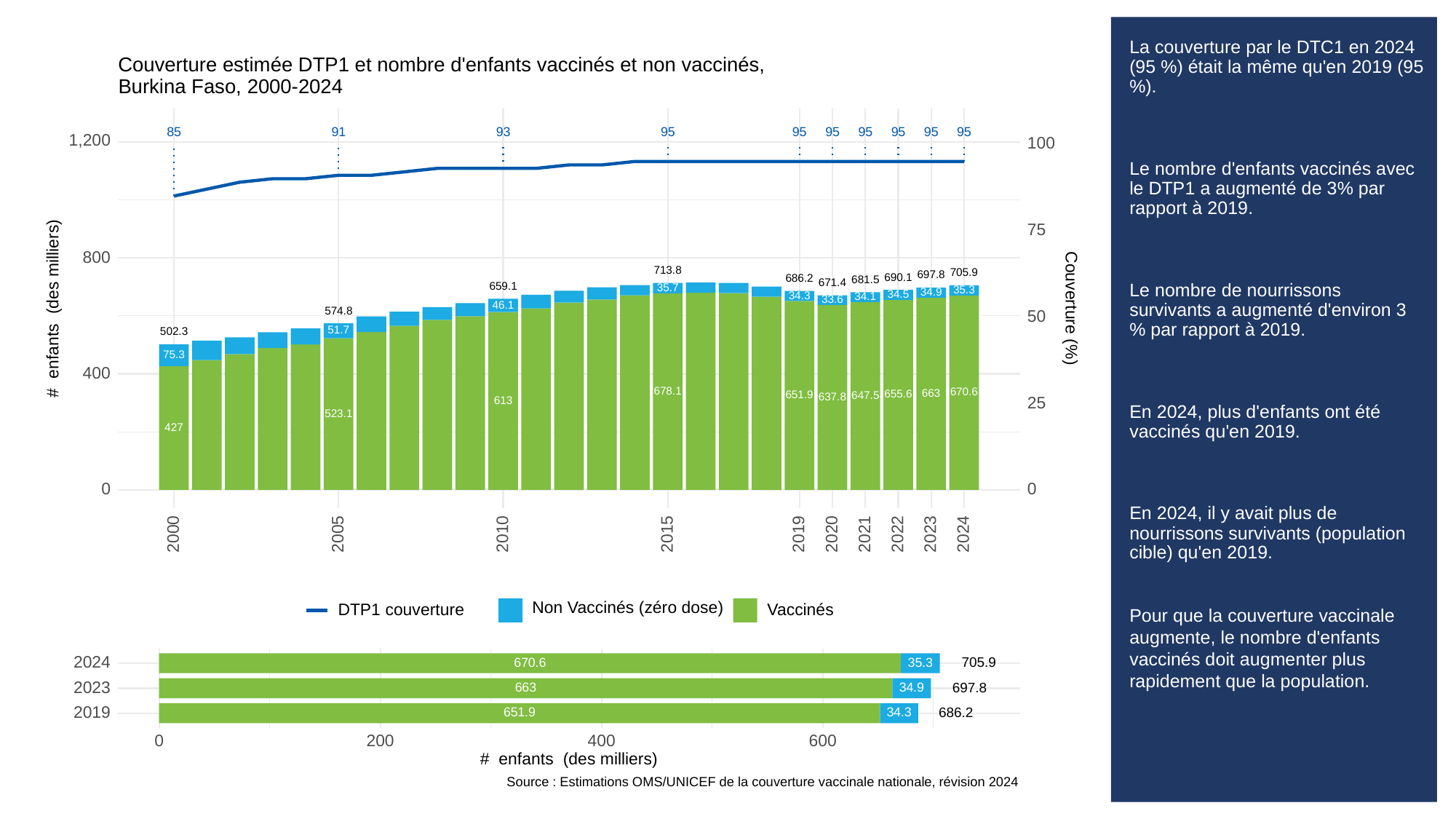

# La couverture par le DTC1 en 2024 (95 %) était la même qu'en 2019 (95 %).

Le nombre d'enfants vaccinés avec le DTP1 a augmenté de 3% par rapport à 2019.

Le nombre de nourrissons survivants a augmenté d'environ 3 % par rapport à 2019.

En 2024, plus d'enfants ont été vaccinés qu'en 2019.

En 2024, il y avait plus de nourrissons survivants (population cible) qu'en 2019.

Pour que la couverture vaccinale augmente, le nombre d'enfants vaccinés doit augmenter plus rapidement que la population.

Couverture estimée DTP1 et nombre d'enfants vaccinés et non vaccinés,
Burkina Faso, 2000-2024

93
85
91
95
95
95
95
95
95
95
1,200
100

75
800

713.8
705.9
697.8
690.1
686.2
681.5
671.4

659.1

35.7

35.3

34.9

34.5

34.3

34.1

33.6

#  enfants  (des milliers)
Couverture (%)

46.1

574.8

50

51.7
502.3

75.3

400

678.1
670.6
663
655.6
651.9
647.5
637.8
613
25
523.1
427

0
0

2023
2000
2005
2010
2015
2019
2020
2021
2022
2024

Non Vaccinés (zéro dose)
Vaccinés
DTP1 couverture

2024
705.9
35.3
670.6

2023
697.8
663
34.9

2019
686.2
34.3
651.9

0
200
400
600
#  enfants  (des milliers)
Source : Estimations OMS/UNICEF de la couverture vaccinale nationale, révision 2024